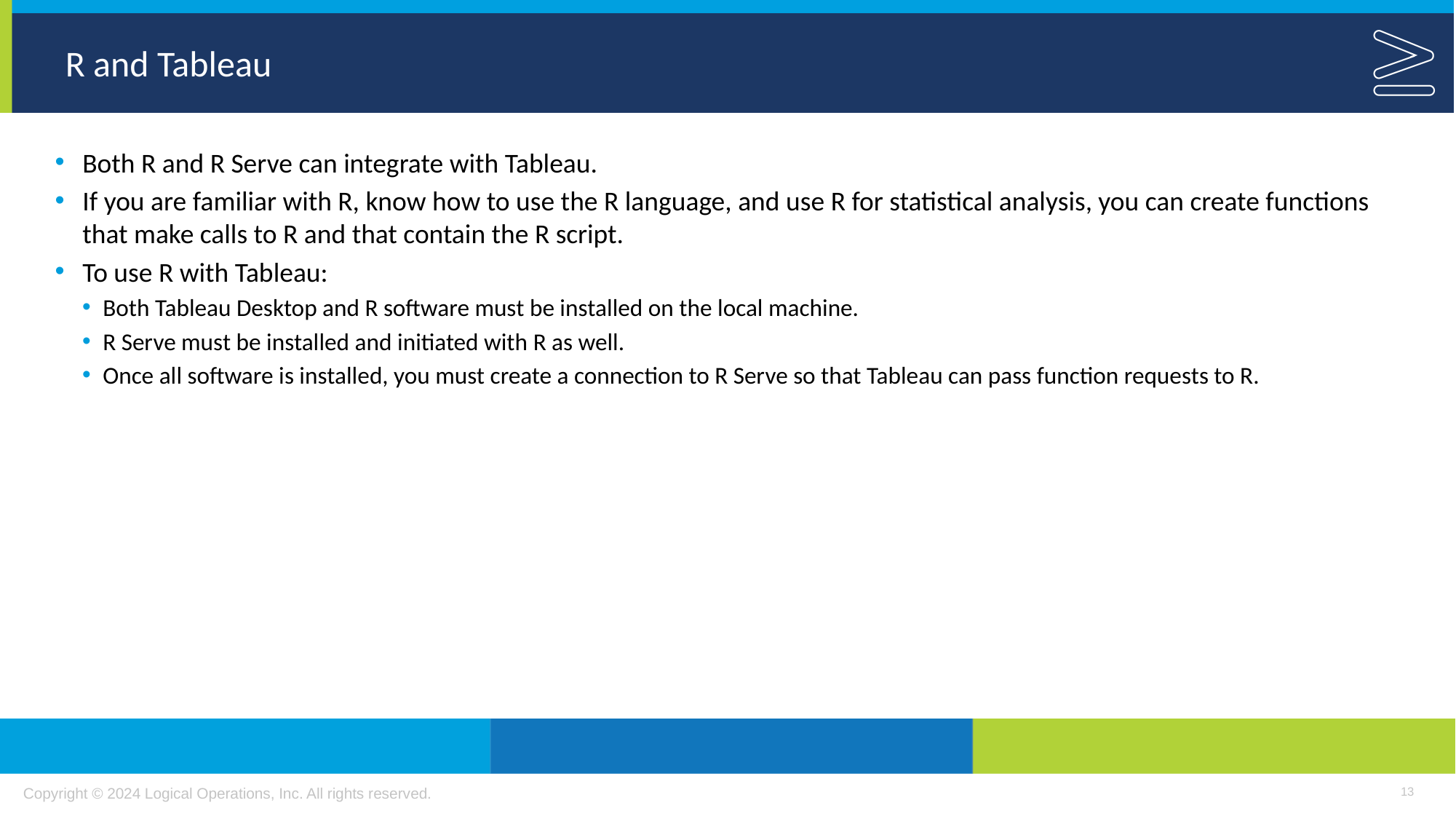

# R and Tableau
Both R and R Serve can integrate with Tableau.
If you are familiar with R, know how to use the R language, and use R for statistical analysis, you can create functions that make calls to R and that contain the R script.
To use R with Tableau:
Both Tableau Desktop and R software must be installed on the local machine.
R Serve must be installed and initiated with R as well.
Once all software is installed, you must create a connection to R Serve so that Tableau can pass function requests to R.

13